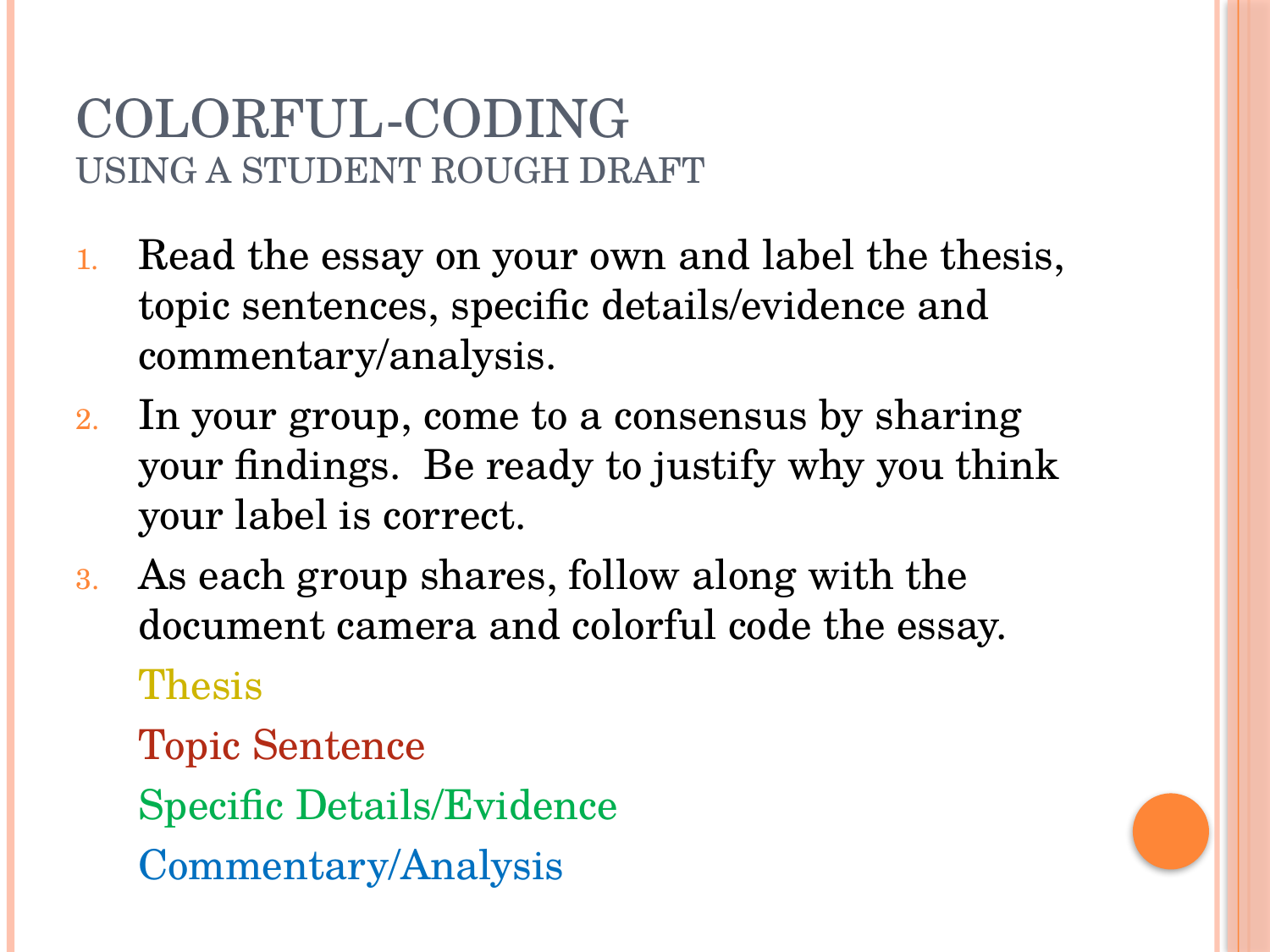

# Colorful-Coding Using a Student Rough Draft
Read the essay on your own and label the thesis, topic sentences, specific details/evidence and commentary/analysis.
In your group, come to a consensus by sharing your findings.  Be ready to justify why you think your label is correct.
As each group shares, follow along with the document camera and colorful code the essay.
	Thesis
	Topic Sentence
	Specific Details/Evidence
	Commentary/Analysis